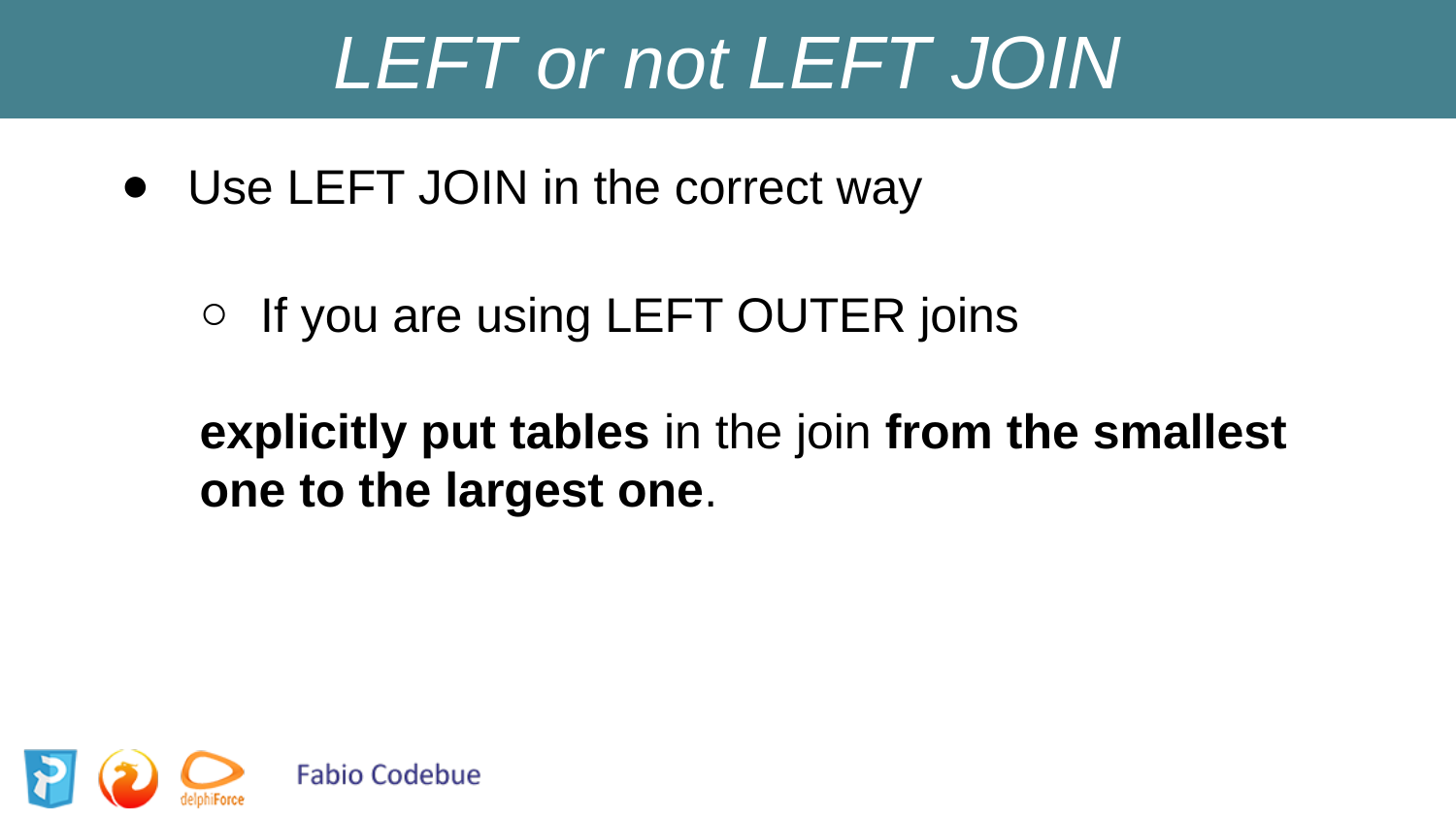

LEFT or not LEFT JOIN
Use LEFT JOIN in the correct way

If you are using LEFT OUTER joins

explicitly put tables in the join from the smallest one to the largest one.